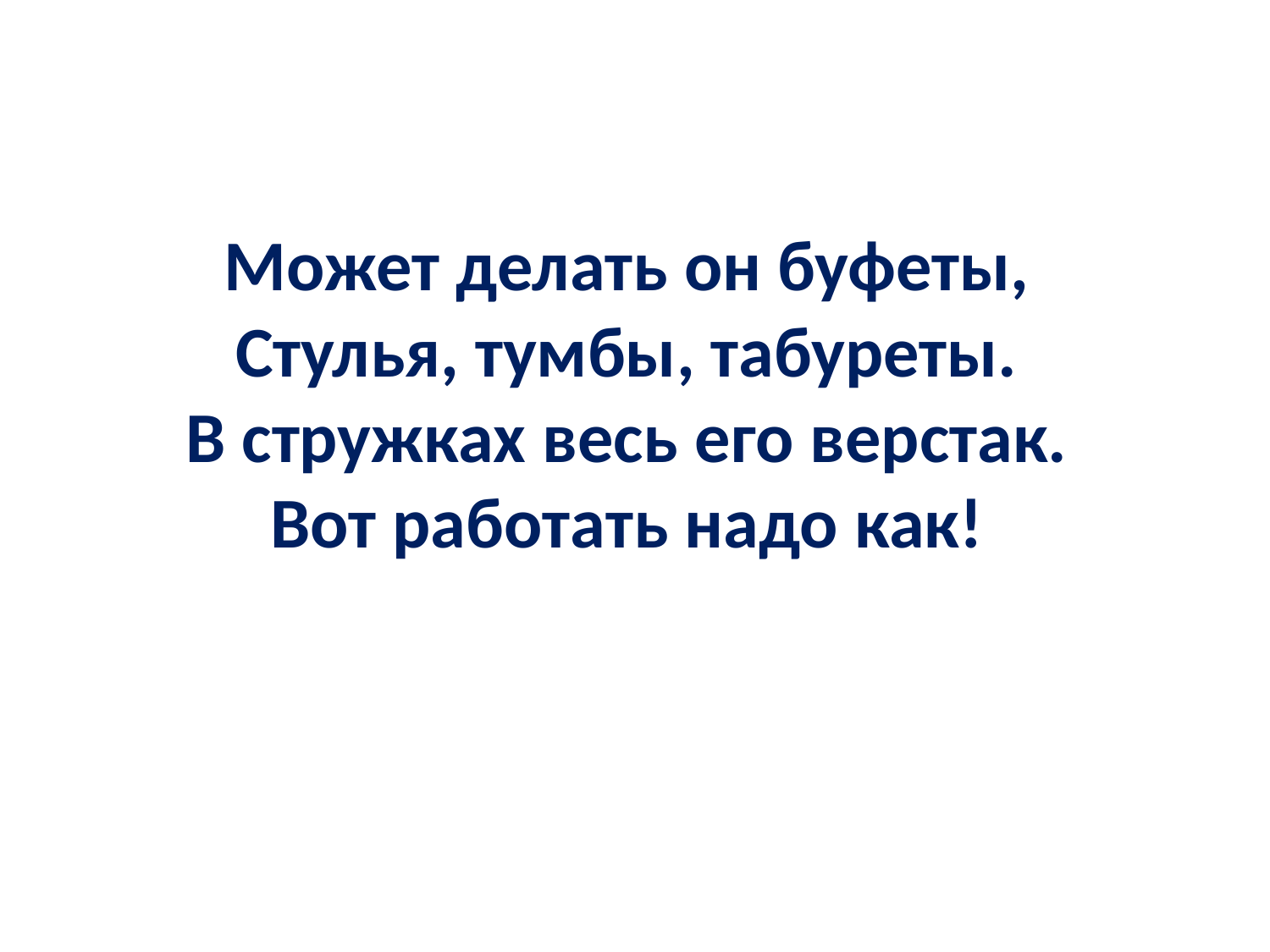

# Может делать он буфеты, Стулья, тумбы, табуреты. В стружках весь его верстак. Вот работать надо как!